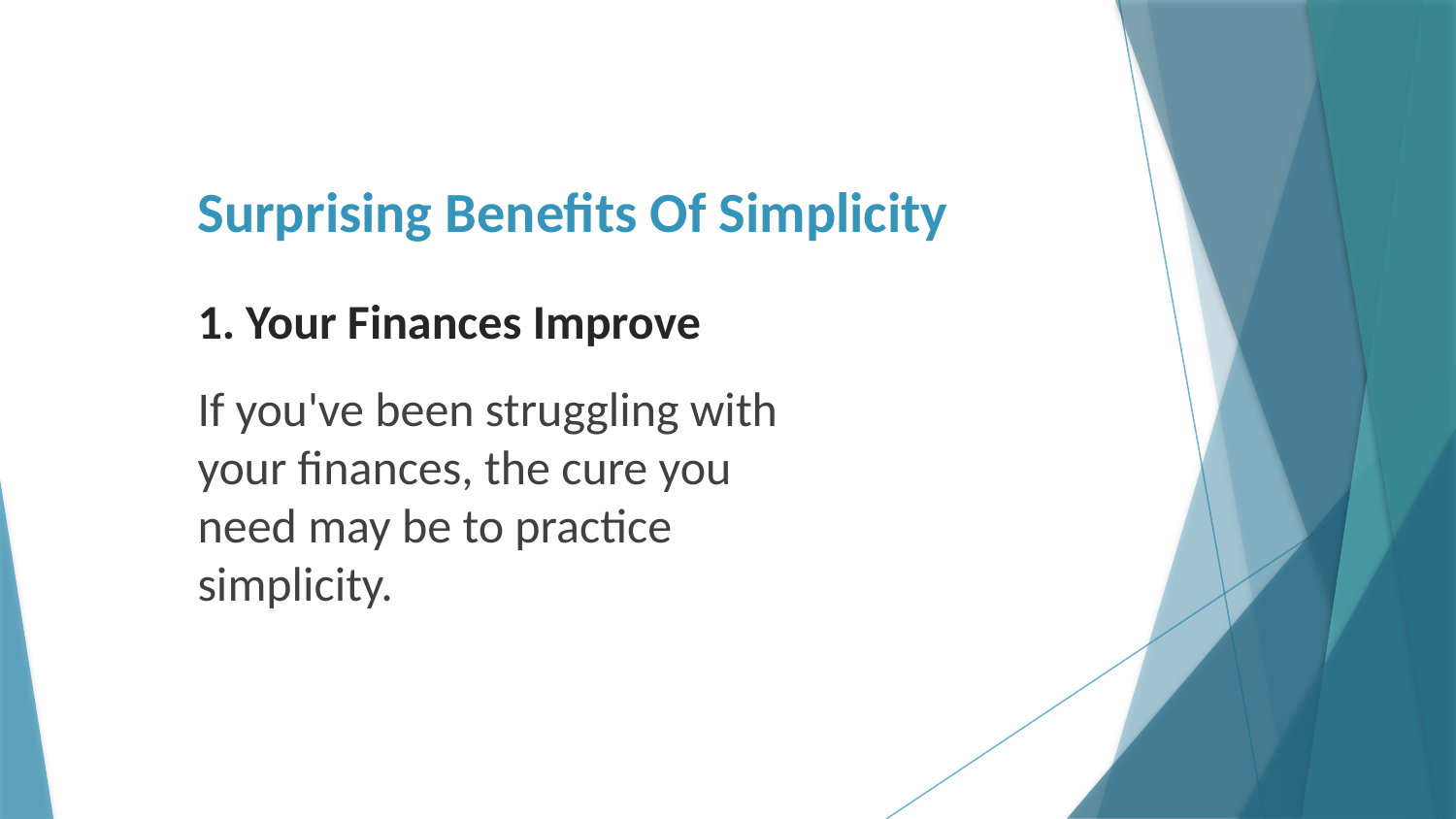

# Surprising Benefits Of Simplicity
1. Your Finances Improve
If you've been struggling with your finances, the cure you need may be to practice simplicity.